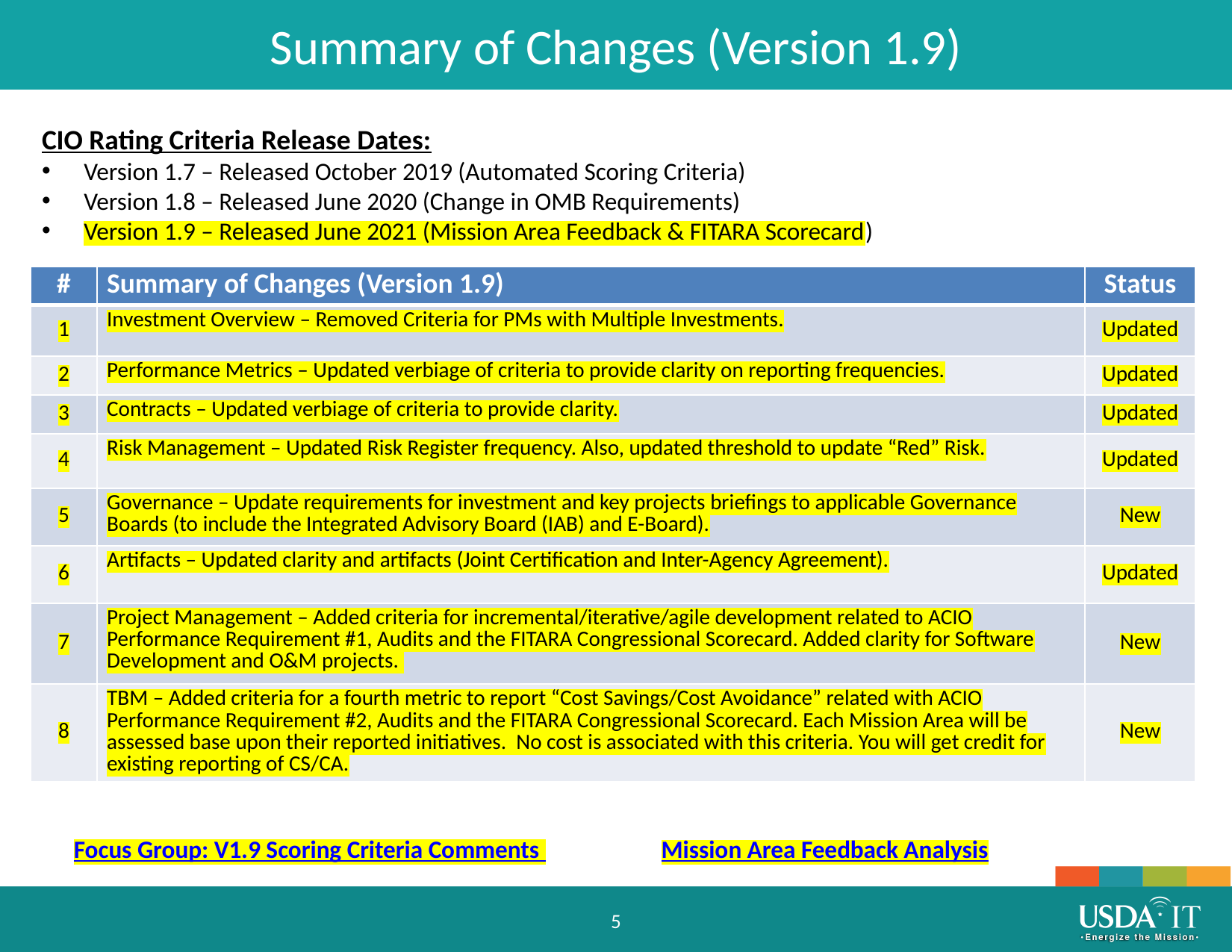

Summary of Changes (Version 1.9)
CIO Rating Criteria Release Dates:
Version 1.7 – Released October 2019 (Automated Scoring Criteria)
Version 1.8 – Released June 2020 (Change in OMB Requirements)
Version 1.9 – Released June 2021 (Mission Area Feedback & FITARA Scorecard)
| # | Summary of Changes (Version 1.9) | Status |
| --- | --- | --- |
| 1 | Investment Overview – Removed Criteria for PMs with Multiple Investments. | Updated |
| 2 | Performance Metrics – Updated verbiage of criteria to provide clarity on reporting frequencies. | Updated |
| 3 | Contracts – Updated verbiage of criteria to provide clarity. | Updated |
| 4 | Risk Management – Updated Risk Register frequency. Also, updated threshold to update “Red” Risk. | Updated |
| 5 | Governance – Update requirements for investment and key projects briefings to applicable Governance Boards (to include the Integrated Advisory Board (IAB) and E-Board). | New |
| 6 | Artifacts – Updated clarity and artifacts (Joint Certification and Inter-Agency Agreement). | Updated |
| 7 | Project Management – Added criteria for incremental/iterative/agile development related to ACIO Performance Requirement #1, Audits and the FITARA Congressional Scorecard. Added clarity for Software Development and O&M projects. | New |
| 8 | TBM – Added criteria for a fourth metric to report “Cost Savings/Cost Avoidance” related with ACIO Performance Requirement #2, Audits and the FITARA Congressional Scorecard. Each Mission Area will be assessed base upon their reported initiatives. No cost is associated with this criteria. You will get credit for existing reporting of CS/CA. | New |
Focus Group: V1.9 Scoring Criteria Comments
Mission Area Feedback Analysis
5